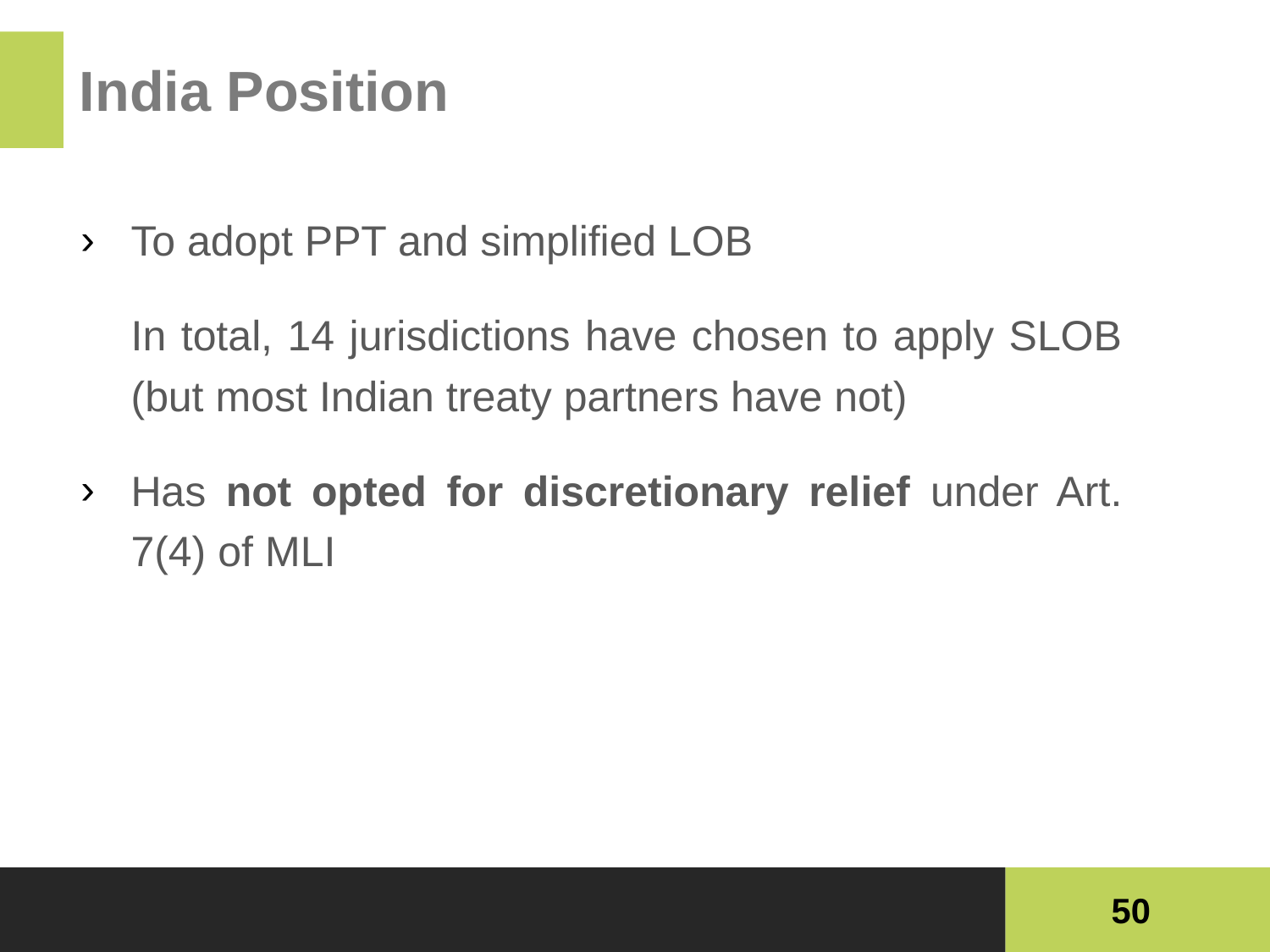

# India Position
To adopt PPT and simplified LOB
	In total, 14 jurisdictions have chosen to apply SLOB (but most Indian treaty partners have not)
Has not opted for discretionary relief under Art. 7(4) of MLI